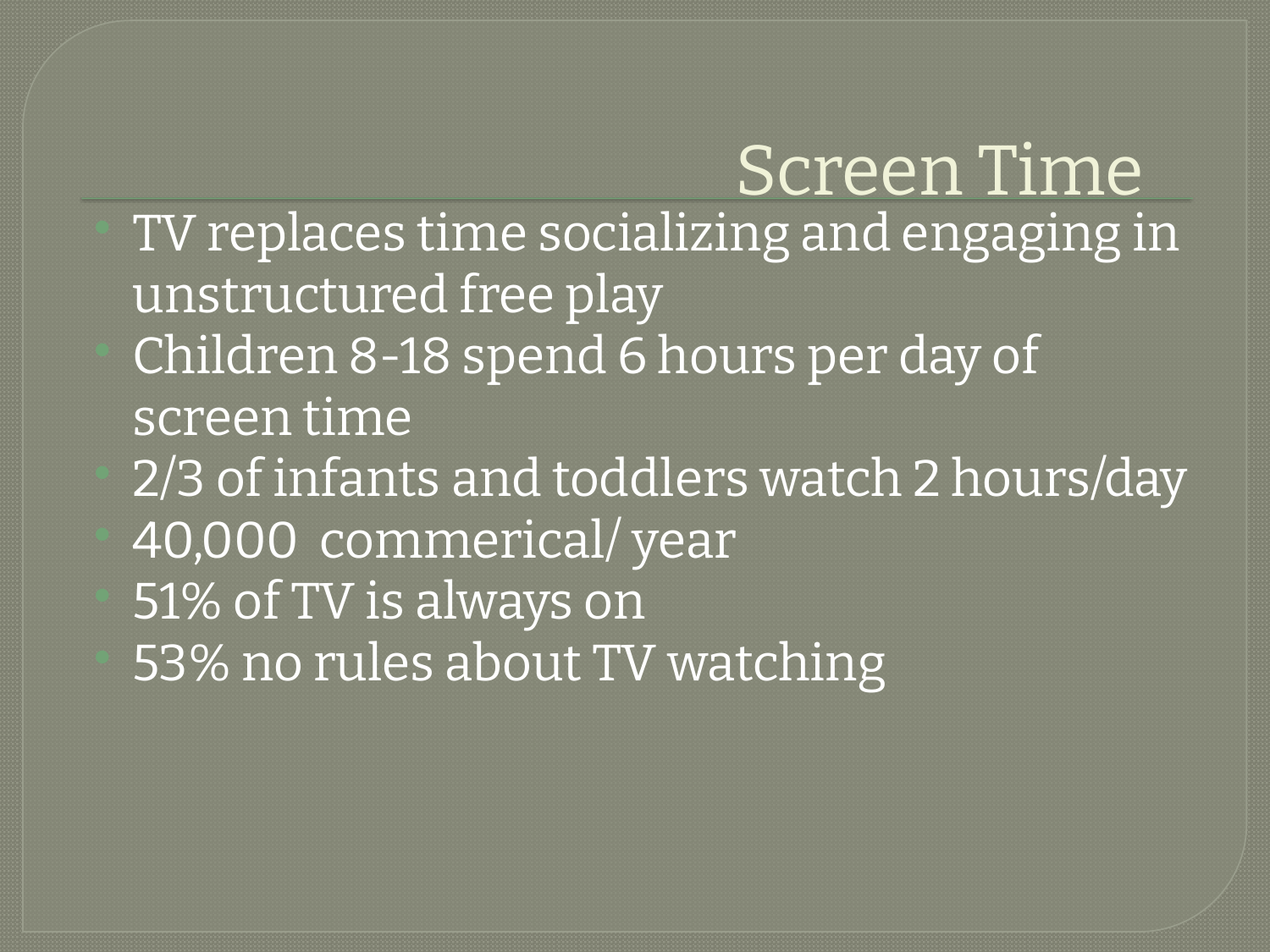

# Screen Time
TV replaces time socializing and engaging in unstructured free play
Children 8-18 spend 6 hours per day of screen time
2/3 of infants and toddlers watch 2 hours/day
40,000  commerical/ year
51% of TV is always on
53% no rules about TV watching